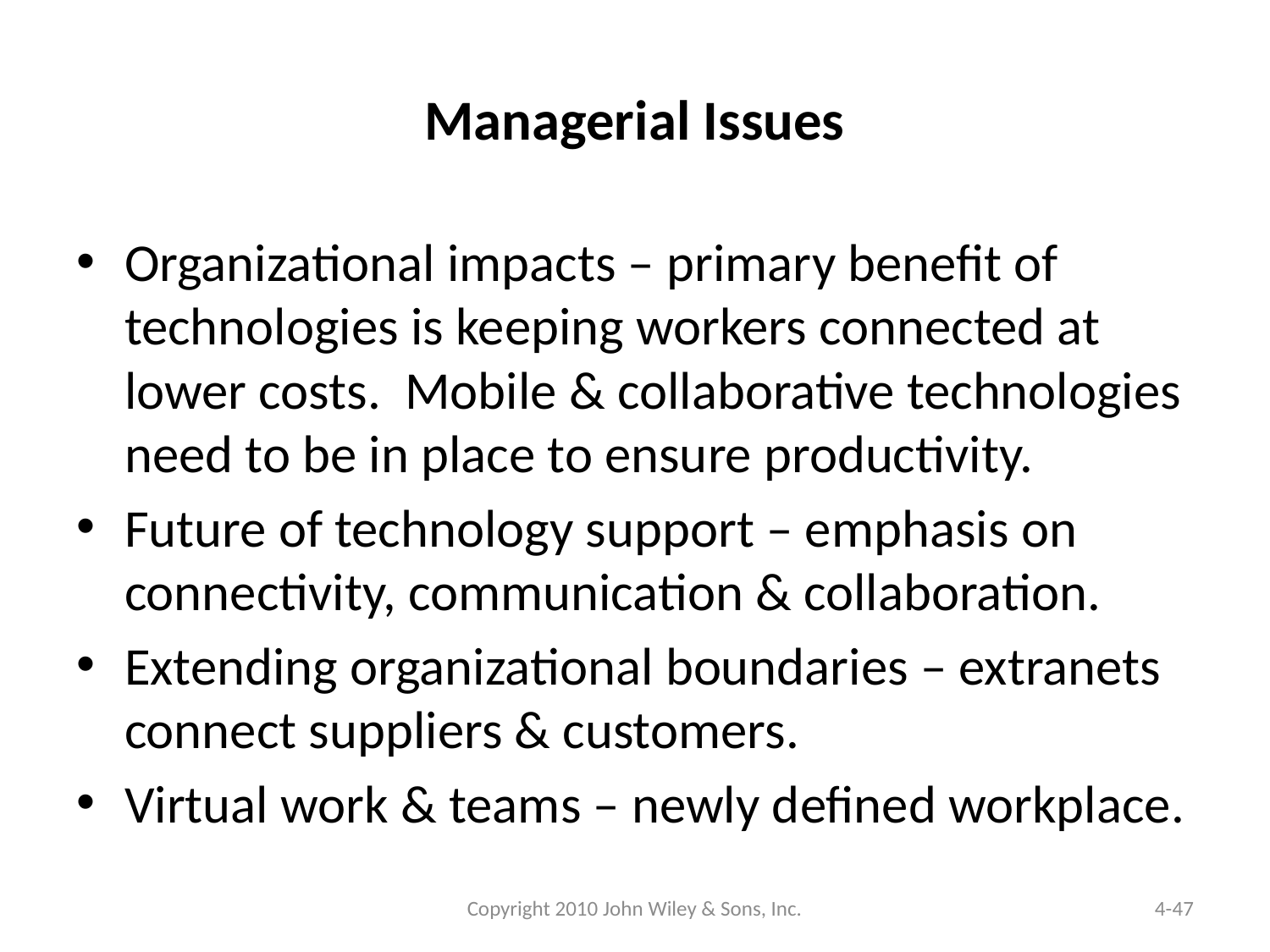

# Managerial Issues
Organizational impacts – primary benefit of technologies is keeping workers connected at lower costs.  Mobile & collaborative technologies need to be in place to ensure productivity.
Future of technology support – emphasis on connectivity, communication & collaboration.
Extending organizational boundaries – extranets connect suppliers & customers.
Virtual work & teams – newly defined workplace.
Copyright 2010 John Wiley & Sons, Inc.
4-47